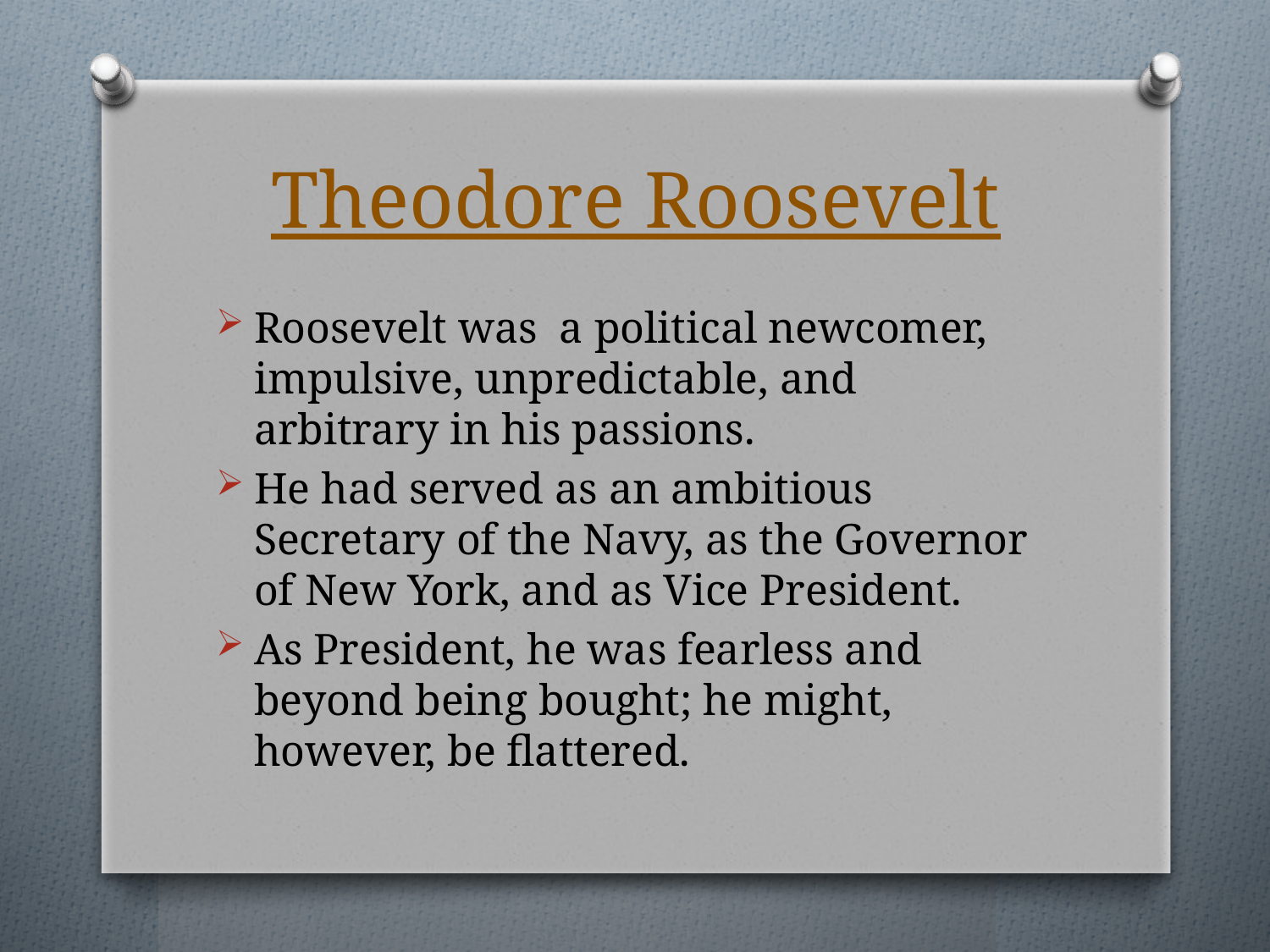

# Theodore Roosevelt
Roosevelt was  a political newcomer, impulsive, unpredictable, and arbitrary in his passions.
He had served as an ambitious Secretary of the Navy, as the Governor of New York, and as Vice President.
As President, he was fearless and beyond being bought; he might, however, be flattered.